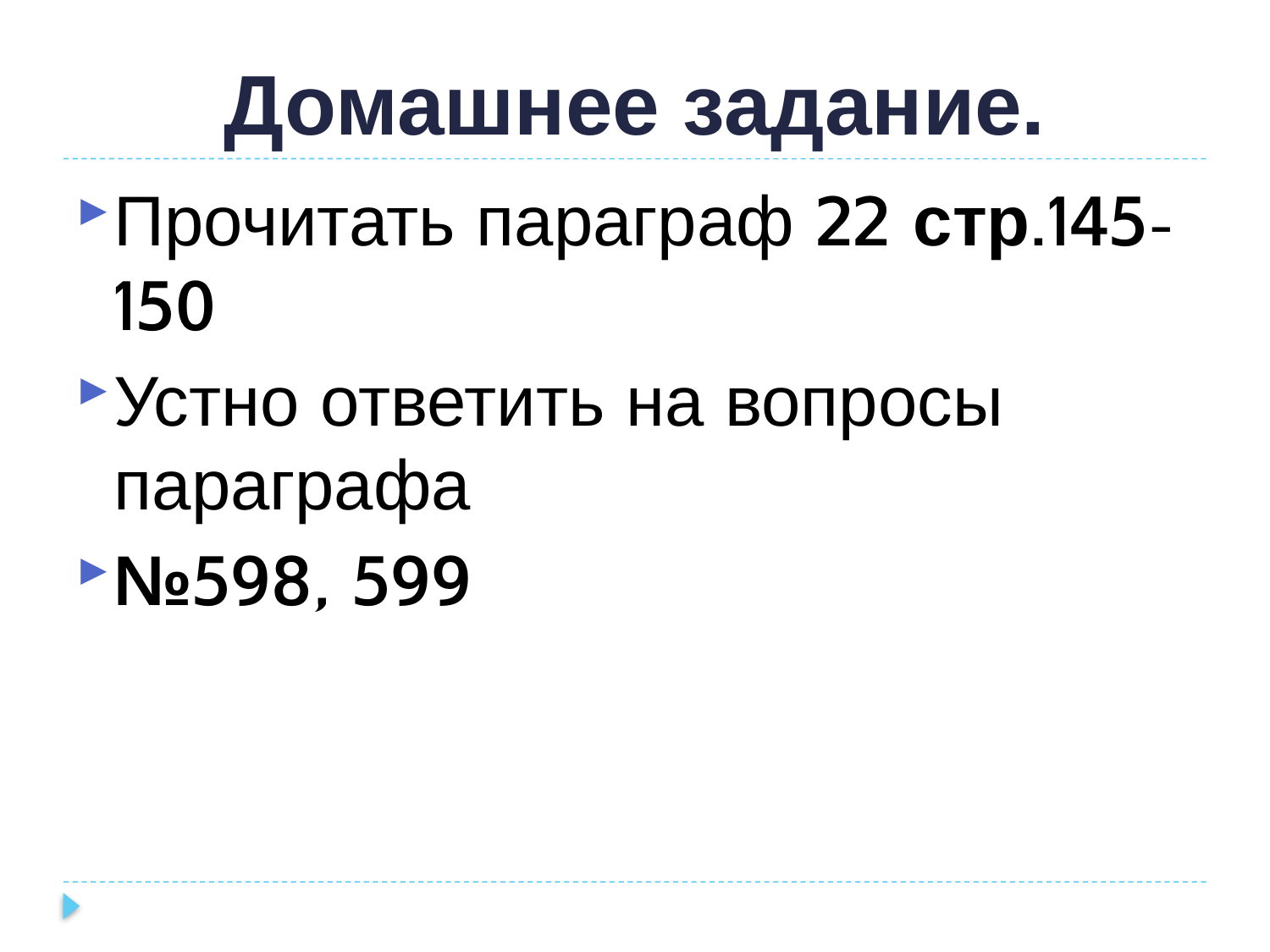

# Домашнее задание.
Прочитать параграф 22 стр.145-150
Устно ответить на вопросы параграфа
№598, 599